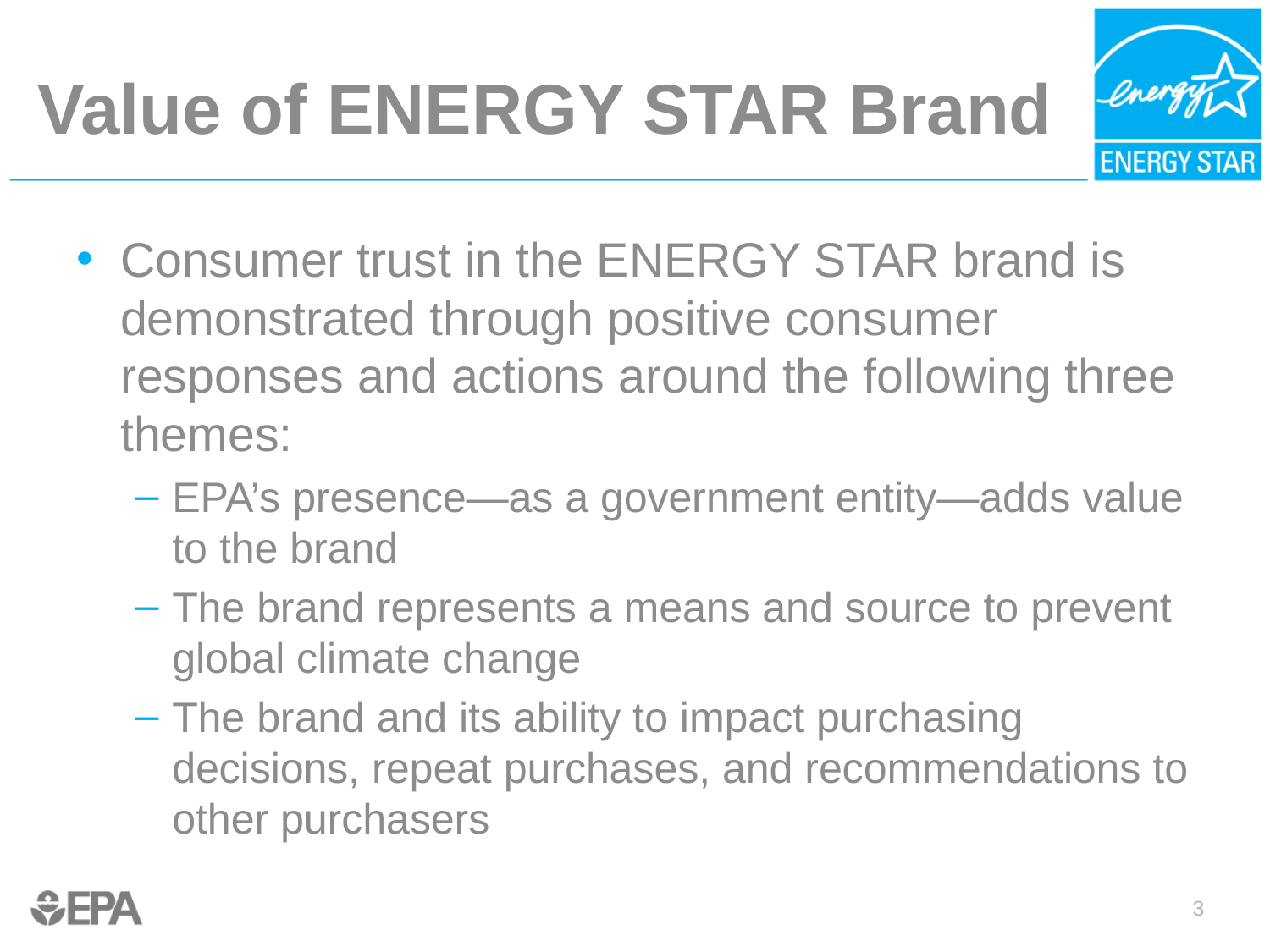

# Value of ENERGY STAR Brand
Consumer trust in the ENERGY STAR brand is demonstrated through positive consumer responses and actions around the following three themes:
EPA’s presence—as a government entity—adds value to the brand
The brand represents a means and source to prevent global climate change
The brand and its ability to impact purchasing decisions, repeat purchases, and recommendations to other purchasers
3